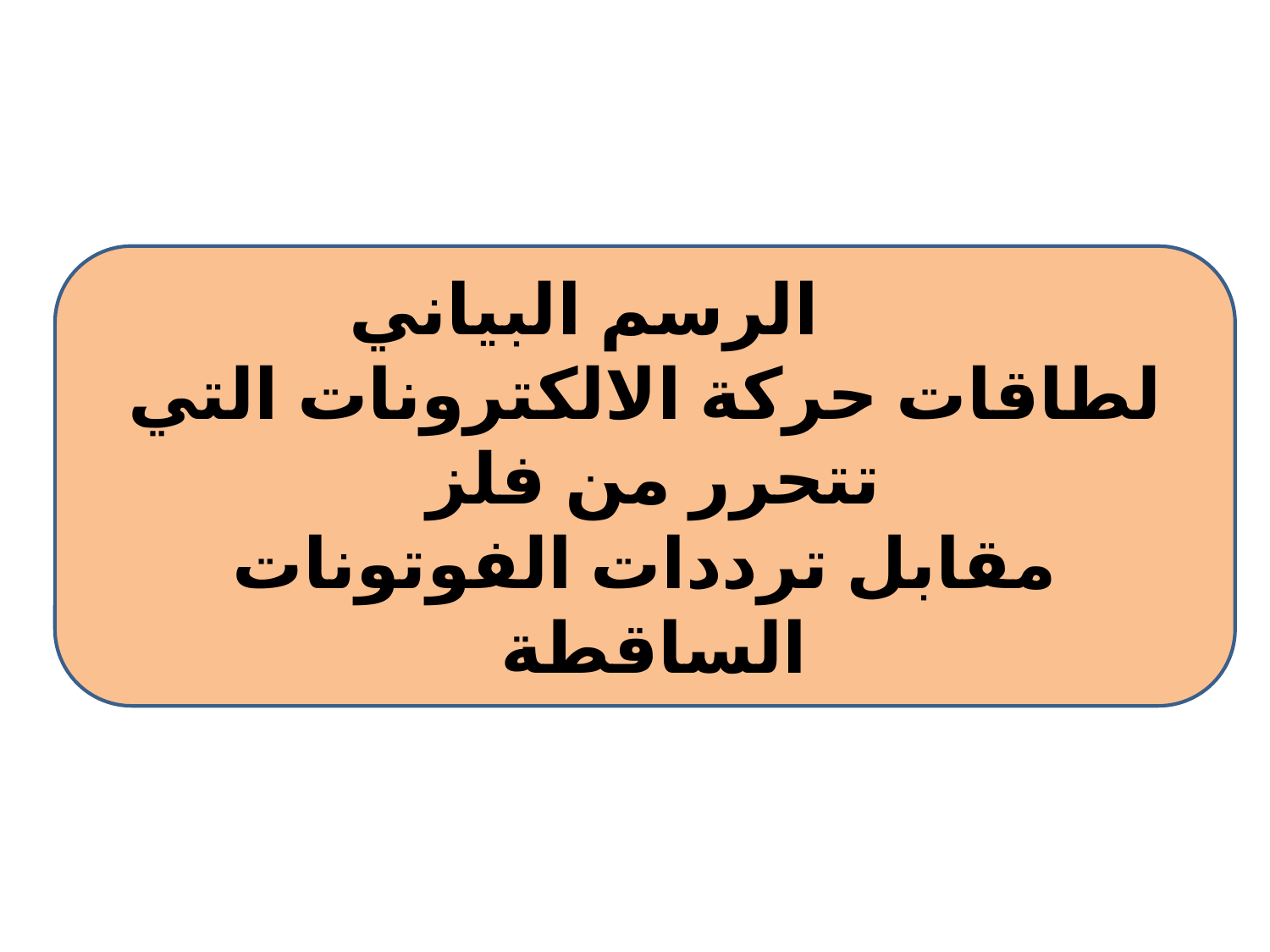

#

                 الرسم البياني
لطاقات حركة الالكترونات التي تتحرر من فلز
مقابل ترددات الفوتونات الساقطة